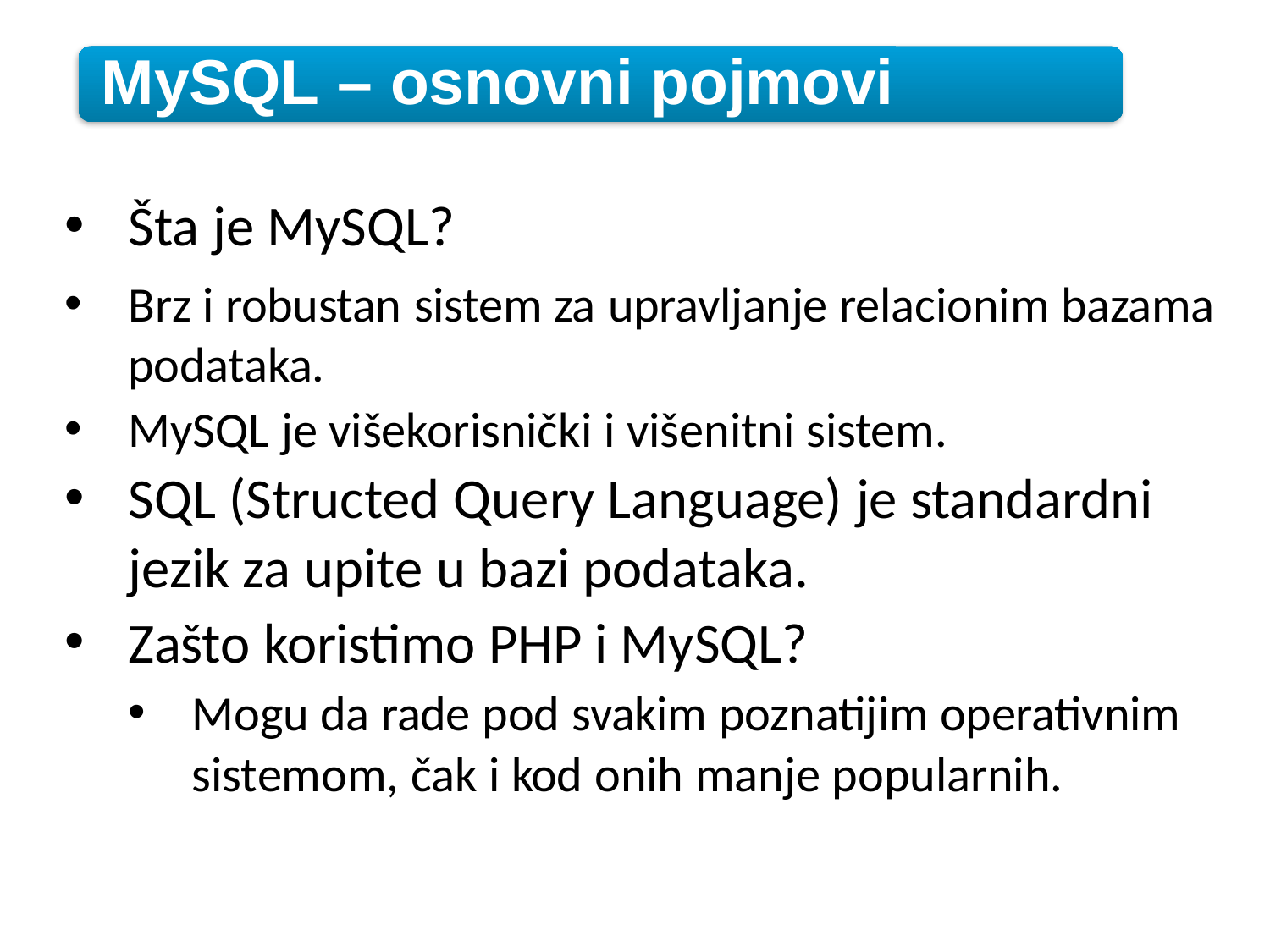

MySQL – osnovni pojmovi
Šta je MySQL?
Brz i robustan sistem za upravljanje relacionim bazama podataka.
MySQL je višekorisnički i višenitni sistem.
SQL (Structed Query Language) je standardni jezik za upite u bazi podataka.
Zašto koristimo PHP i MySQL?
Mogu da rade pod svakim poznatijim operativnim sistemom, čak i kod onih manje popularnih.